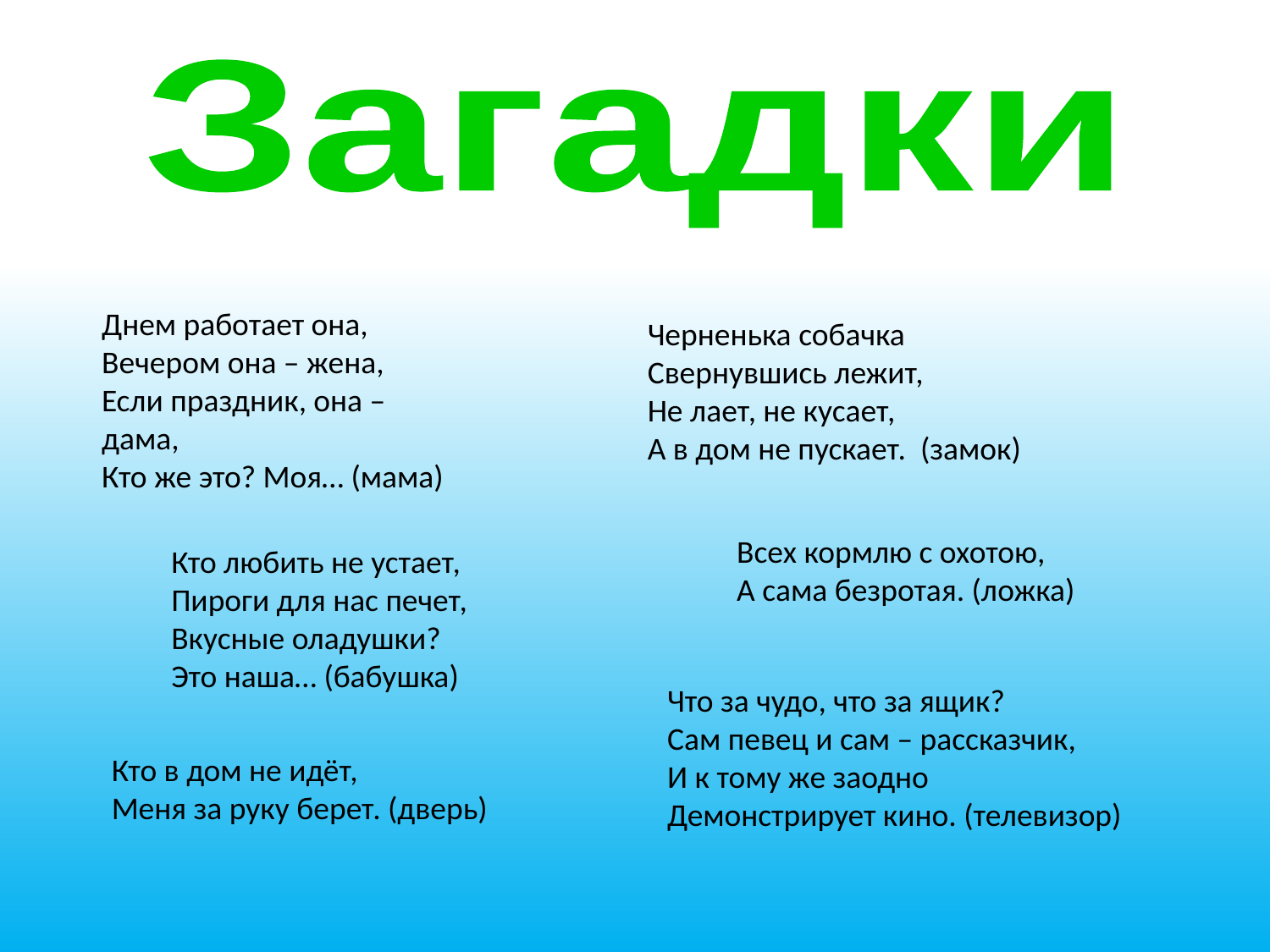

Загадки
Днем работает она,
Вечером она – жена,
Если праздник, она – дама,
Кто же это? Моя… (мама)
Черненька собачка
Свернувшись лежит,
Не лает, не кусает,
А в дом не пускает.  (замок)
Всех кормлю с охотою,
А сама безротая. (ложка)
Кто любить не устает,
Пироги для нас печет,
Вкусные оладушки?
Это наша… (бабушка)
Что за чудо, что за ящик?
Сам певец и сам – рассказчик,
И к тому же заодно
Демонстрирует кино. (телевизор)
Кто в дом не идёт,
Меня за руку берет. (дверь)